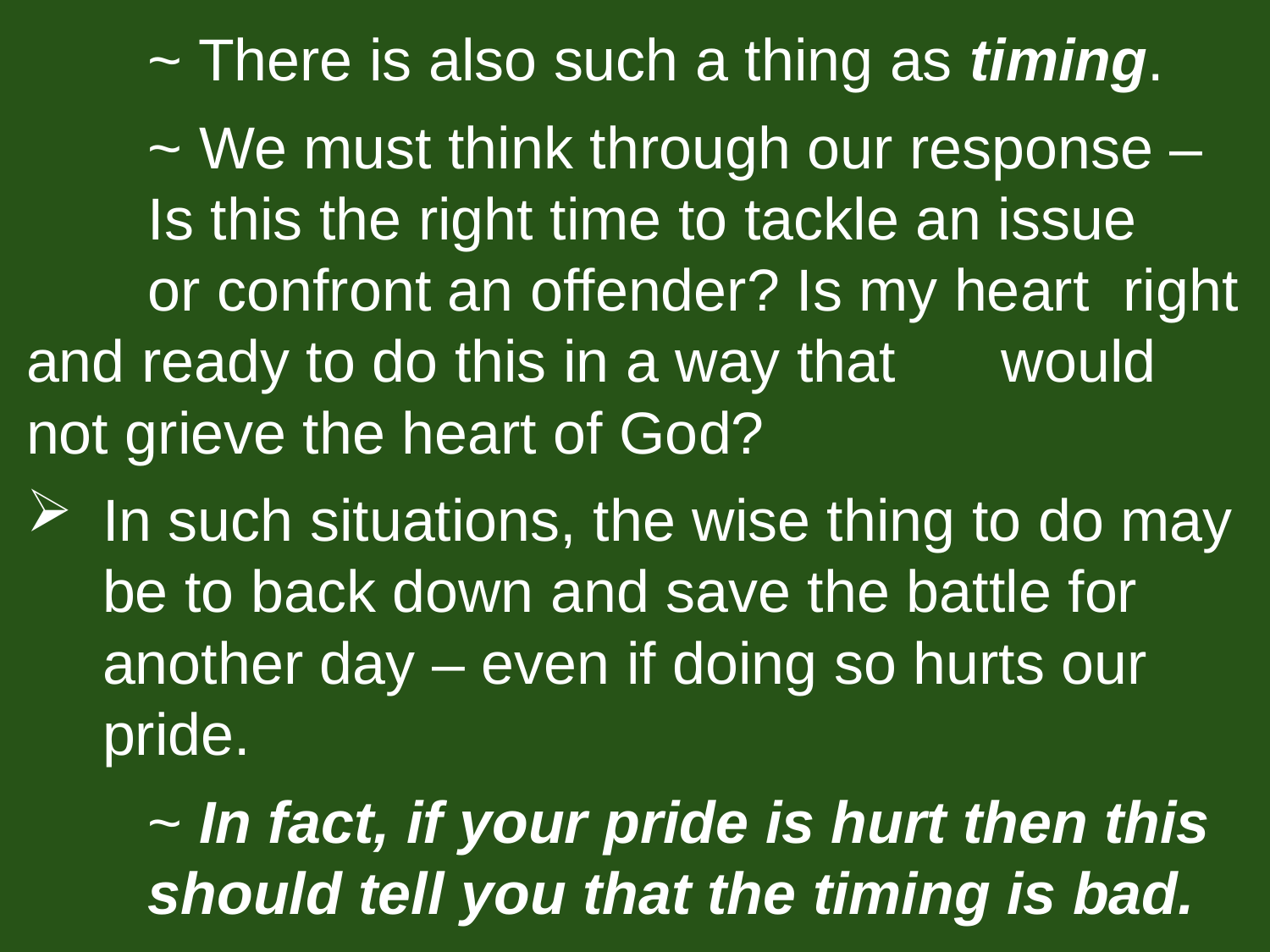

~ There is also such a thing as timing.
	~ We must think through our response – 			Is this the right time to tackle an issue 			or confront an offender? Is my heart 				right and ready to do this in a way that 			would not grieve the heart of God?
In such situations, the wise thing to do may be to back down and save the battle for another day – even if doing so hurts our pride.
		~ In fact, if your pride is hurt then this 				should tell you that the timing is bad.